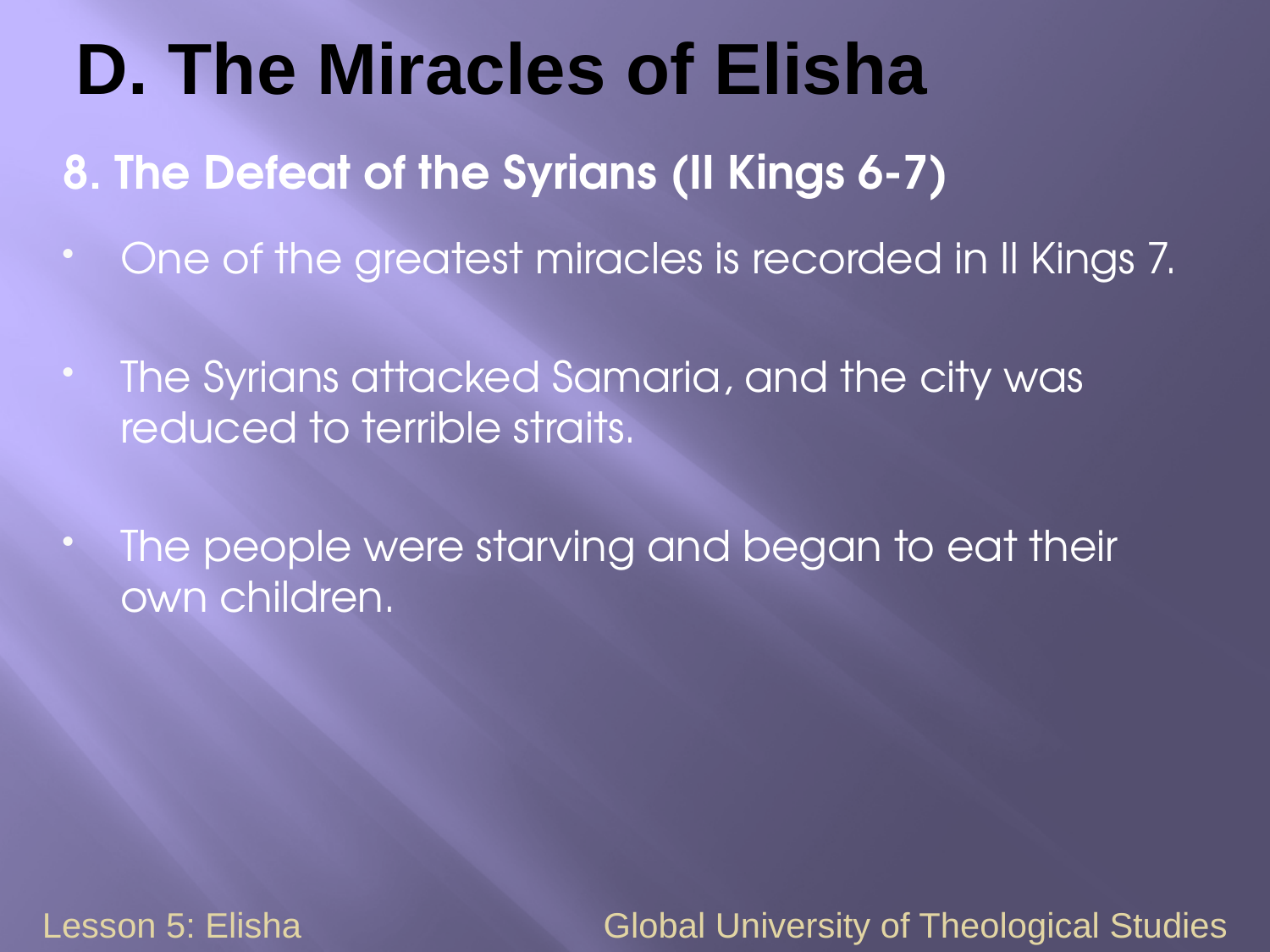

# D. The Miracles of Elisha
8. The Defeat of the Syrians (II Kings 6-7)

One of the greatest miracles is recorded in II Kings 7.

The Syrians attacked Samaria, and the city was reduced to terrible straits.

The people were starving and began to eat their own children.
Lesson 5: Elisha                               Global University of Theological Studies